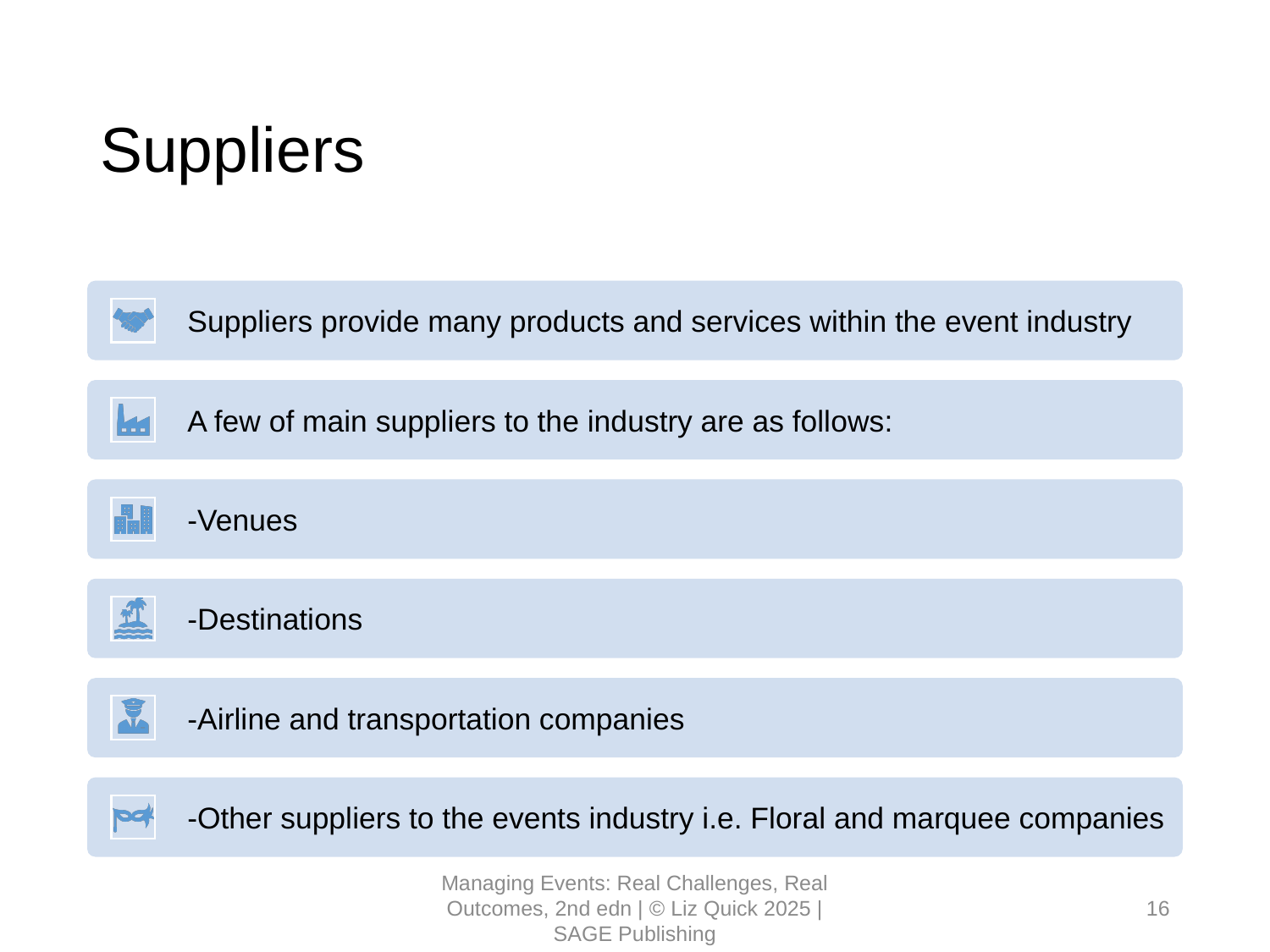

# Suppliers
Suppliers provide many products and services within the event industry
A few of main suppliers to the industry are as follows:
-Venues
-Destinations
-Airline and transportation companies
-Other suppliers to the events industry i.e. Floral and marquee companies
Managing Events: Real Challenges, Real Outcomes, 2nd edn | © Liz Quick 2025 | SAGE Publishing
16